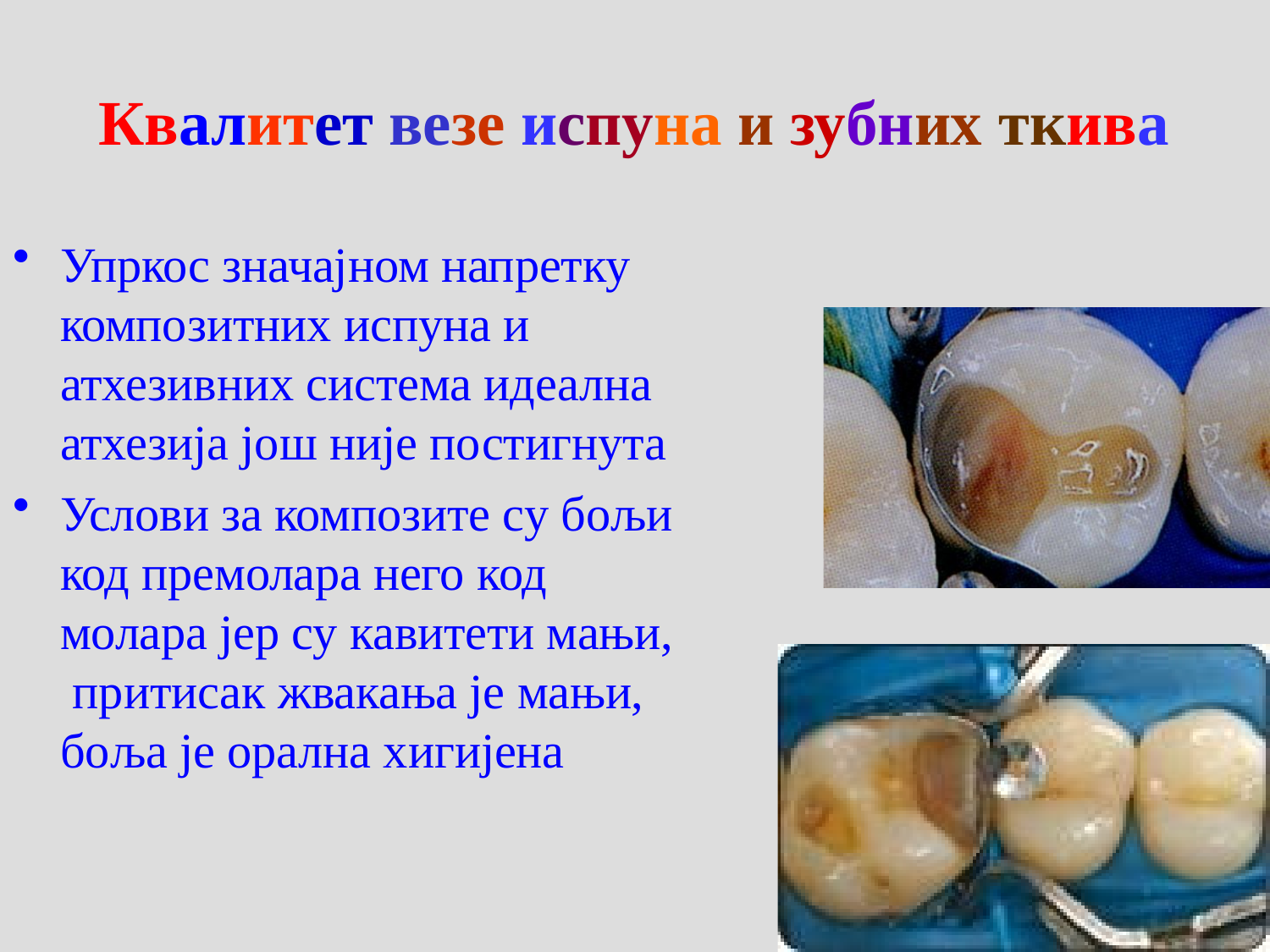

# Квалитет везе испуна и зубних ткива
Упркос значајном напретку  композитних испуна и
атхезивних система идеална  атхезија још није постигнута
Услови за композите су бољи  код премолара него код
молара јер су кавитети мањи,  притисак жвакања је мањи,
боља је орална хигијена